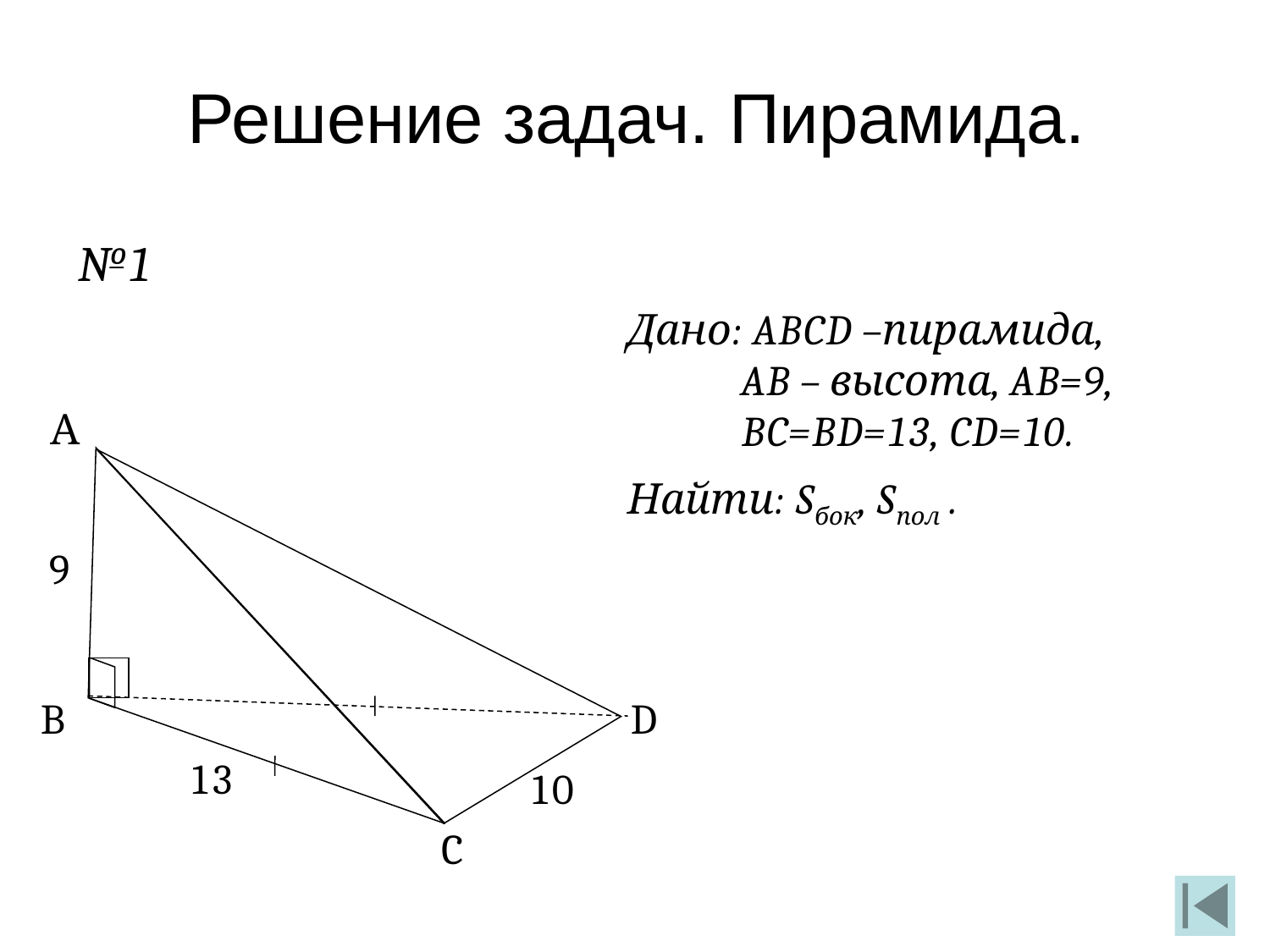

Решение задач. Пирамида.
№1
Дано: ABCD –пирамида,
AB – высота, AB=9,
BC=BD=13, CD=10.
Найти: Sбок, Sпол .
А

B
D
C
9

13

10